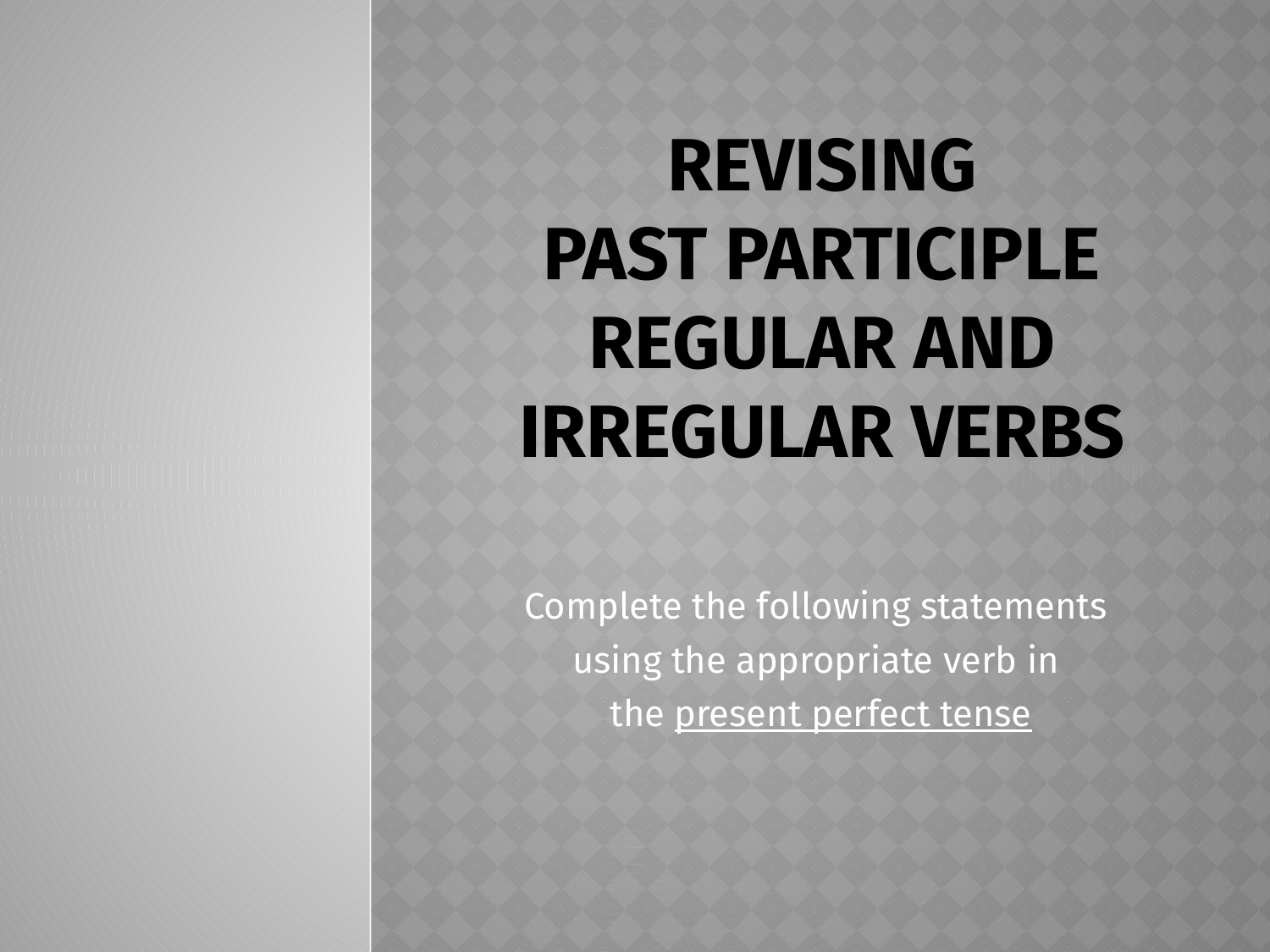

# REVISING PAST PARTICIPLE REGULAR AND IRREGULAR VERBS
Complete the following statements
using the appropriate verb in
the present perfect tense